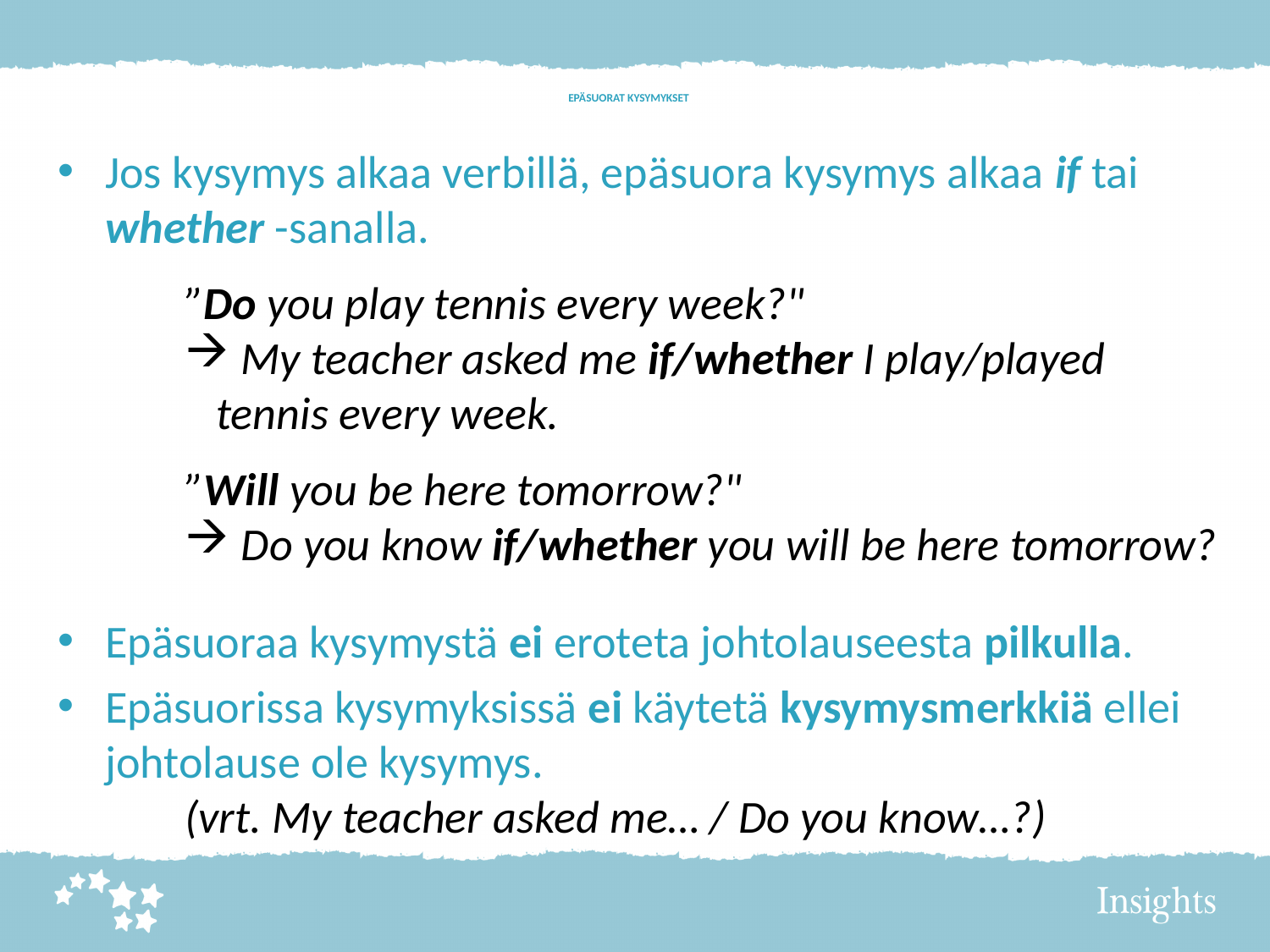

# EPÄSUORAT KYSYMYKSET
Jos kysymys alkaa verbillä, epäsuora kysymys alkaa if tai whether -sanalla.
”Do you play tennis every week?"
 My teacher asked me if/whether I play/played tennis every week.
”Will you be here tomorrow?"
 Do you know if/whether you will be here tomorrow?
Epäsuoraa kysymystä ei eroteta johtolauseesta pilkulla.
Epäsuorissa kysymyksissä ei käytetä kysymysmerkkiä ellei johtolause ole kysymys.
	(vrt. My teacher asked me… / Do you know…?)